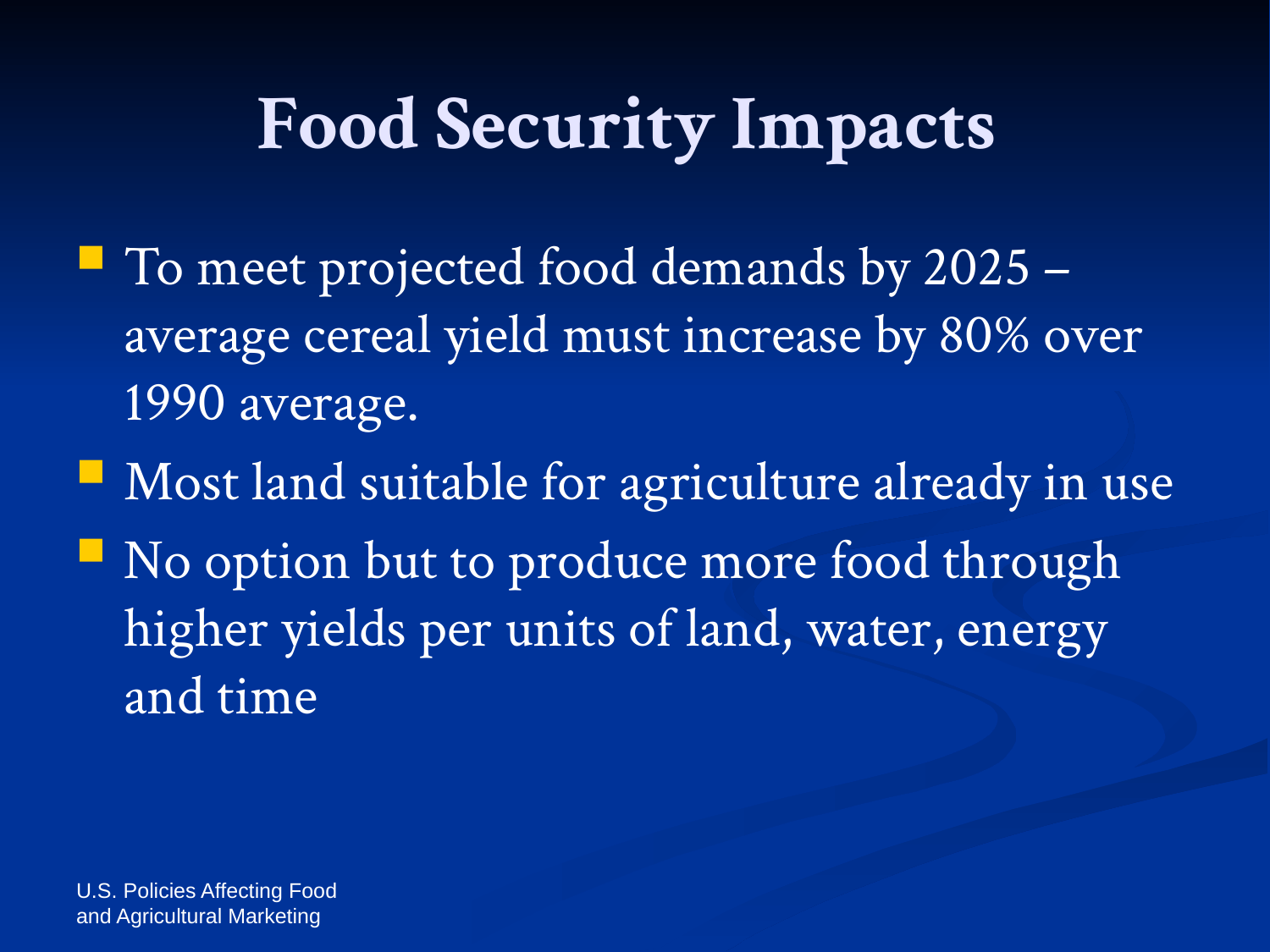

# Food Security Impacts
To meet projected food demands by 2025 – average cereal yield must increase by 80% over 1990 average.
Most land suitable for agriculture already in use
No option but to produce more food through higher yields per units of land, water, energy and time
U.S. Policies Affecting Food and Agricultural Marketing